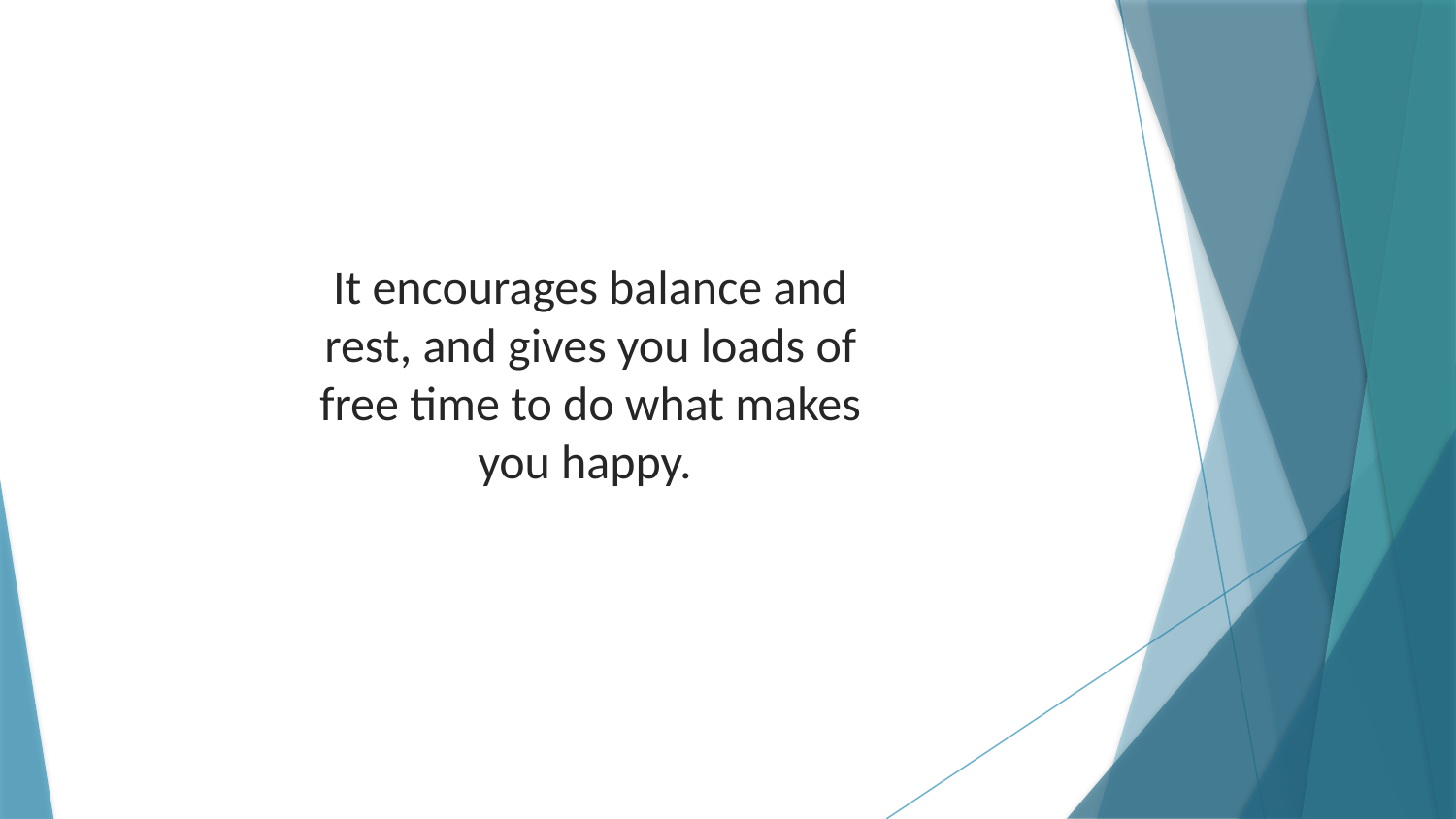

It encourages balance and rest, and gives you loads of free time to do what makes you happy.